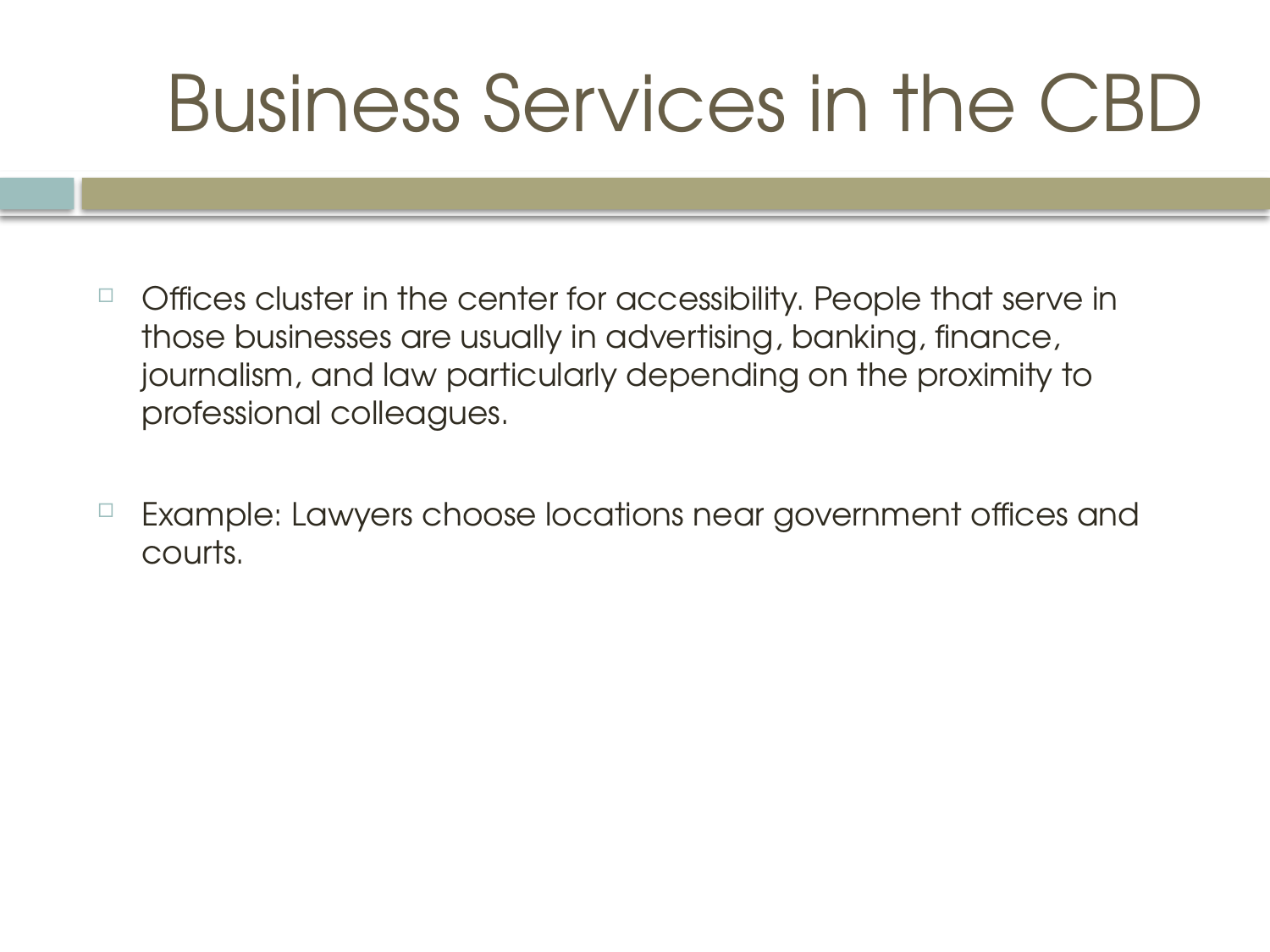

# Business Services in the CBD

Offices cluster in the center for accessibility. People that serve in those businesses are usually in advertising, banking, finance, journalism, and law particularly depending on the proximity to professional colleagues.

Example: Lawyers choose locations near government offices and courts.